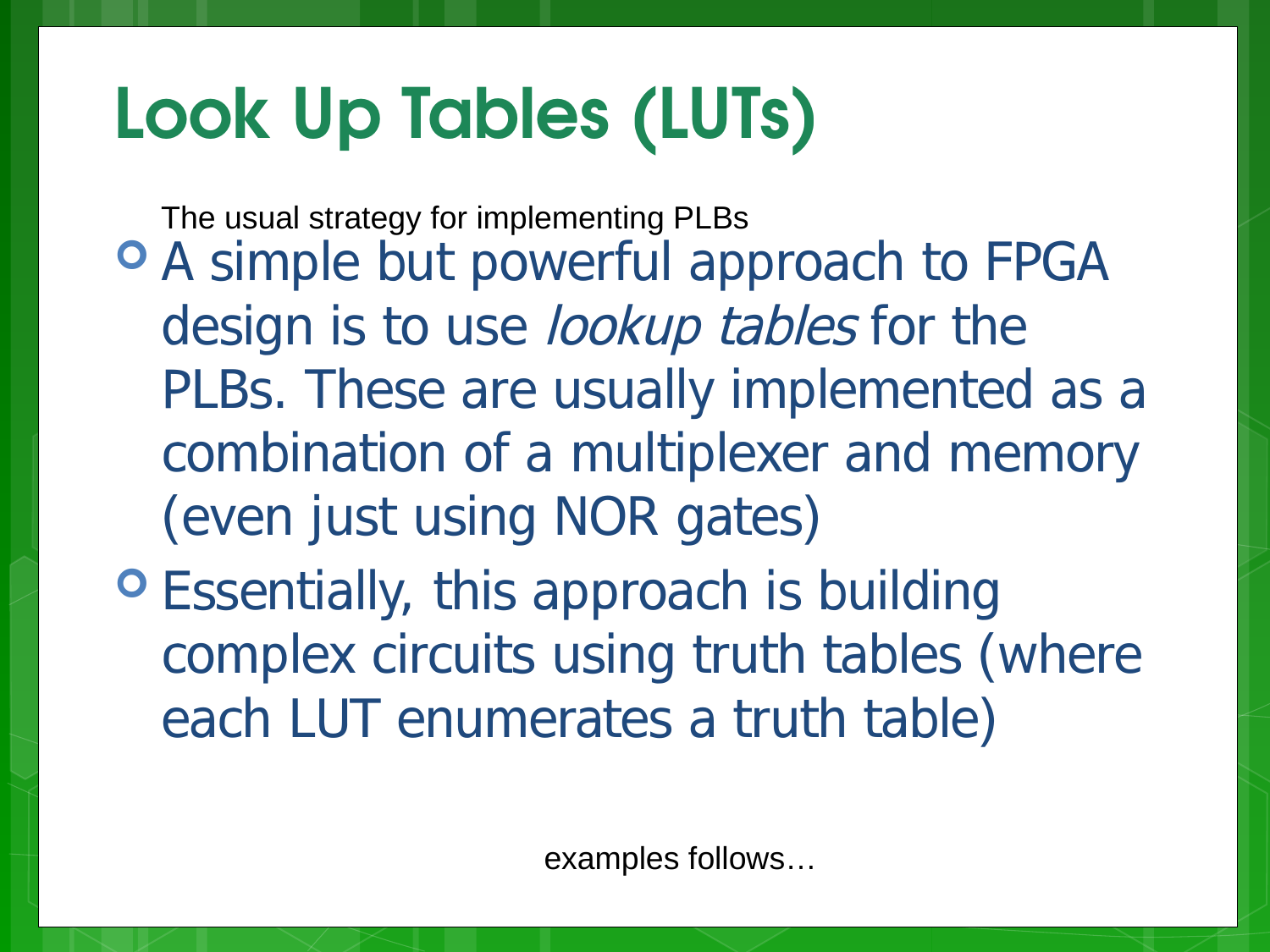

# Look Up Tables (LUTs)
The usual strategy for implementing PLBs
A simple but powerful approach to FPGA design is to use lookup tables for the PLBs. These are usually implemented as a combination of a multiplexer and memory (even just using NOR gates)
Essentially, this approach is building complex circuits using truth tables (where each LUT enumerates a truth table)
examples follows…